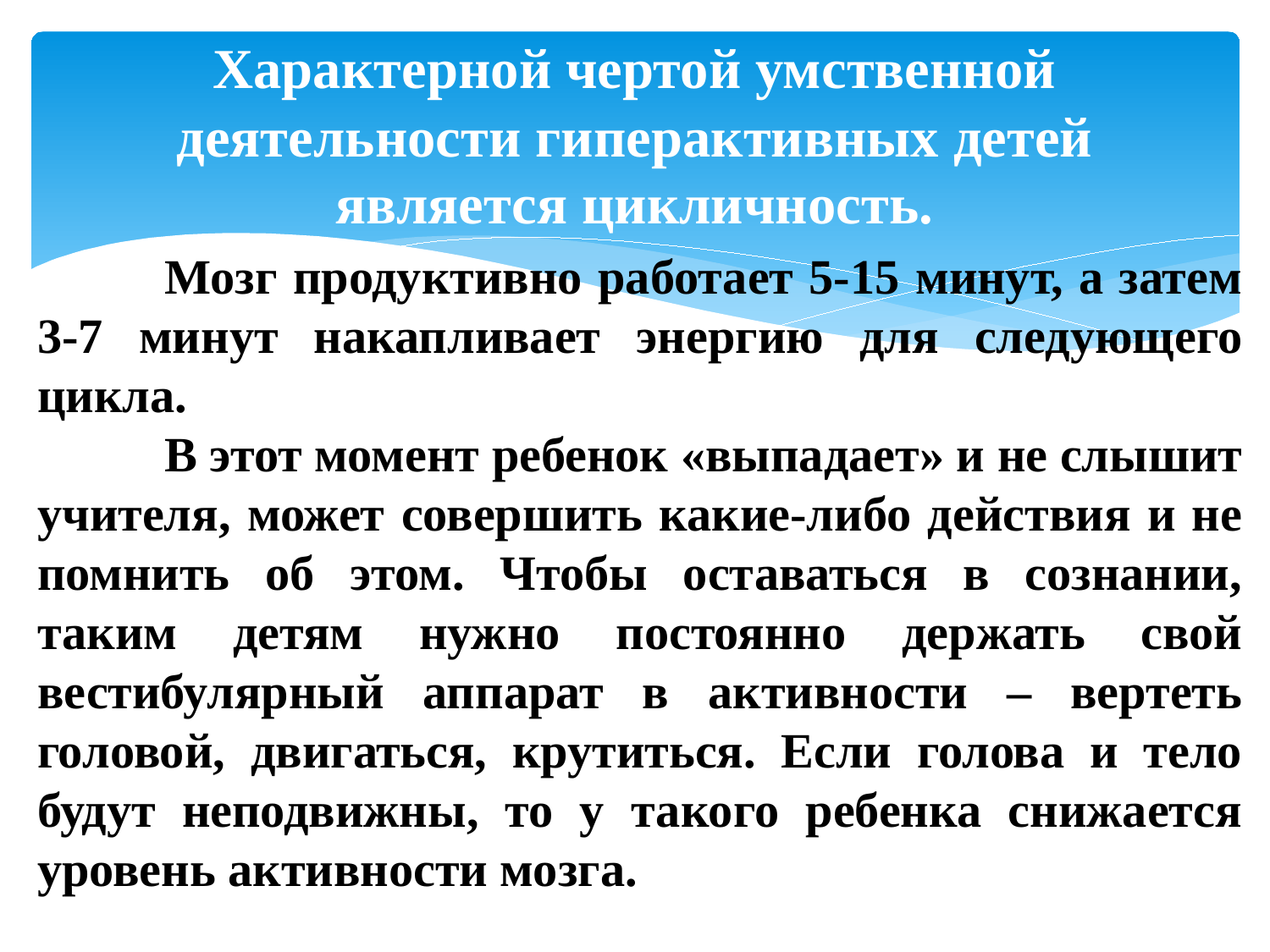

# Характерной чертой умственной деятельности гиперактивных детей является цикличность.
	Мозг продуктивно работает 5-15 минут, а затем 3-7 минут накапливает энергию для следующего цикла.
	В этот момент ребенок «выпадает» и не слышит учителя, может совершить какие-либо действия и не помнить об этом. Чтобы оставаться в сознании, таким детям нужно постоянно держать свой вестибулярный аппарат в активности – вертеть головой, двигаться, крутиться. Если голова и тело будут неподвижны, то у такого ребенка снижается уровень активности мозга.